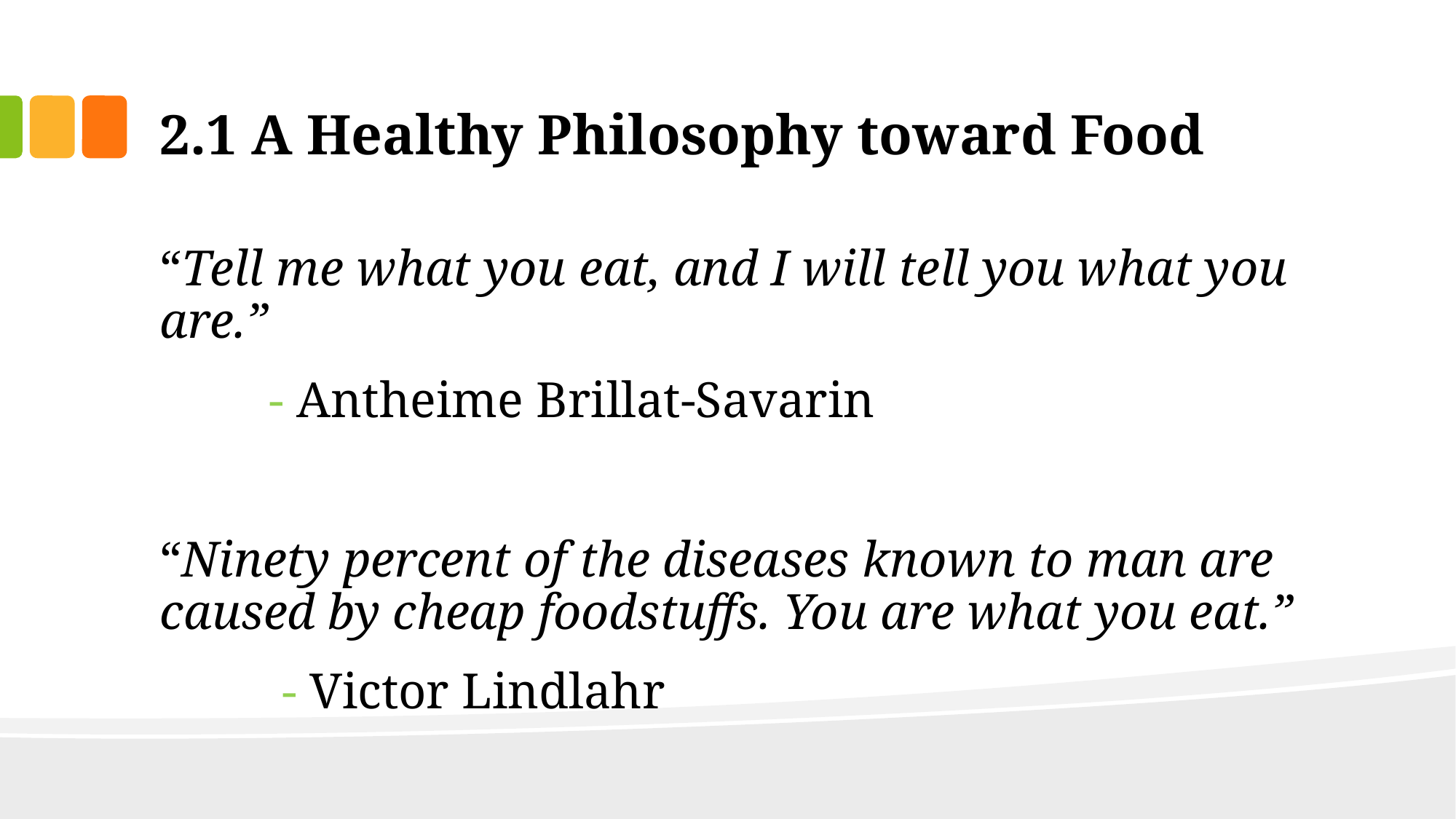

# 2.1 A Healthy Philosophy toward Food

“Tell me what you eat, and I will tell you what you are.”
	- Antheime Brillat-Savarin

“Ninety percent of the diseases known to man are caused by cheap foodstuffs. You are what you eat.”
	 - Victor Lindlahr